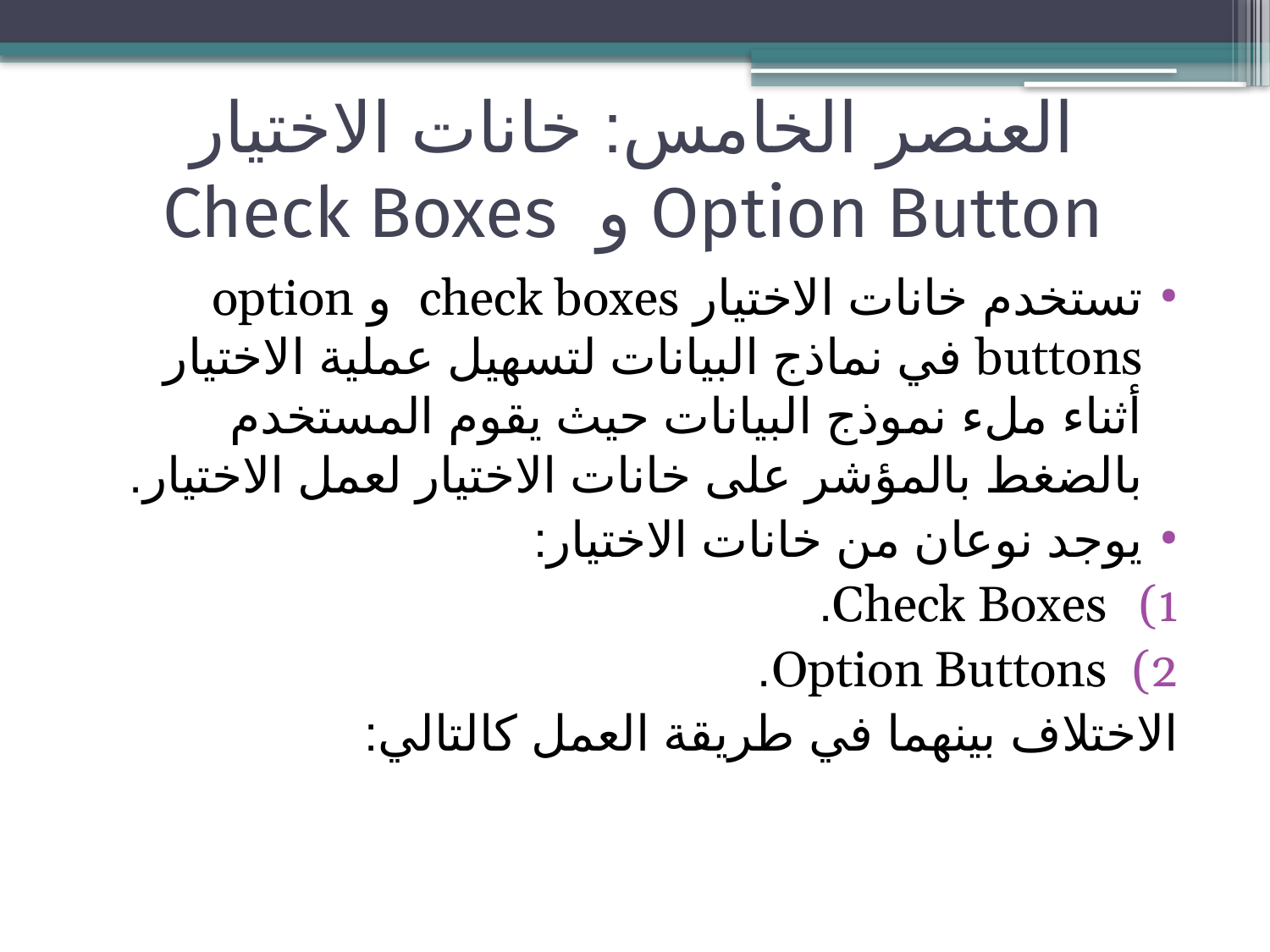

# العنصر الخامس: خانات الاختيار Option Button و  Check Boxes
تستخدم خانات الاختيار check boxes  و option buttons في نماذج البيانات لتسهيل عملية الاختيار أثناء ملء نموذج البيانات حيث يقوم المستخدم بالضغط بالمؤشر على خانات الاختيار لعمل الاختيار.
يوجد نوعان من خانات الاختيار:
Check Boxes.
Option Buttons.
الاختلاف بينهما في طريقة العمل كالتالي: